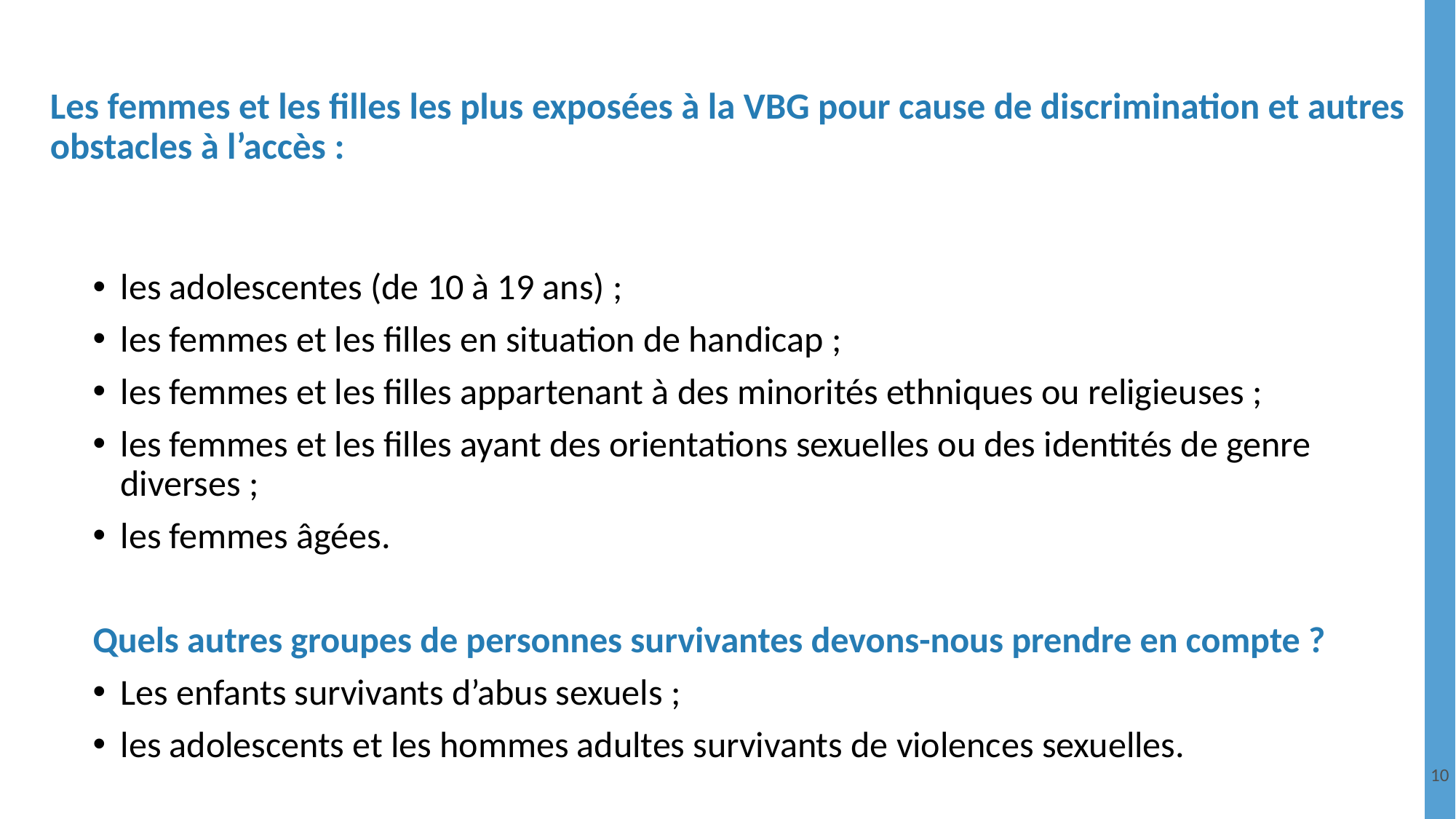

# Les femmes et les ﬁlles les plus exposées à la VBG pour cause de discrimination et autres obstacles à l’accès :
les adolescentes (de 10 à 19 ans) ;
les femmes et les filles en situation de handicap ;
les femmes et les filles appartenant à des minorités ethniques ou religieuses ;
les femmes et les filles ayant des orientations sexuelles ou des identités de genre diverses ;
les femmes âgées.

Quels autres groupes de personnes survivantes devons-nous prendre en compte ?
Les enfants survivants d’abus sexuels ;
les adolescents et les hommes adultes survivants de violences sexuelles.